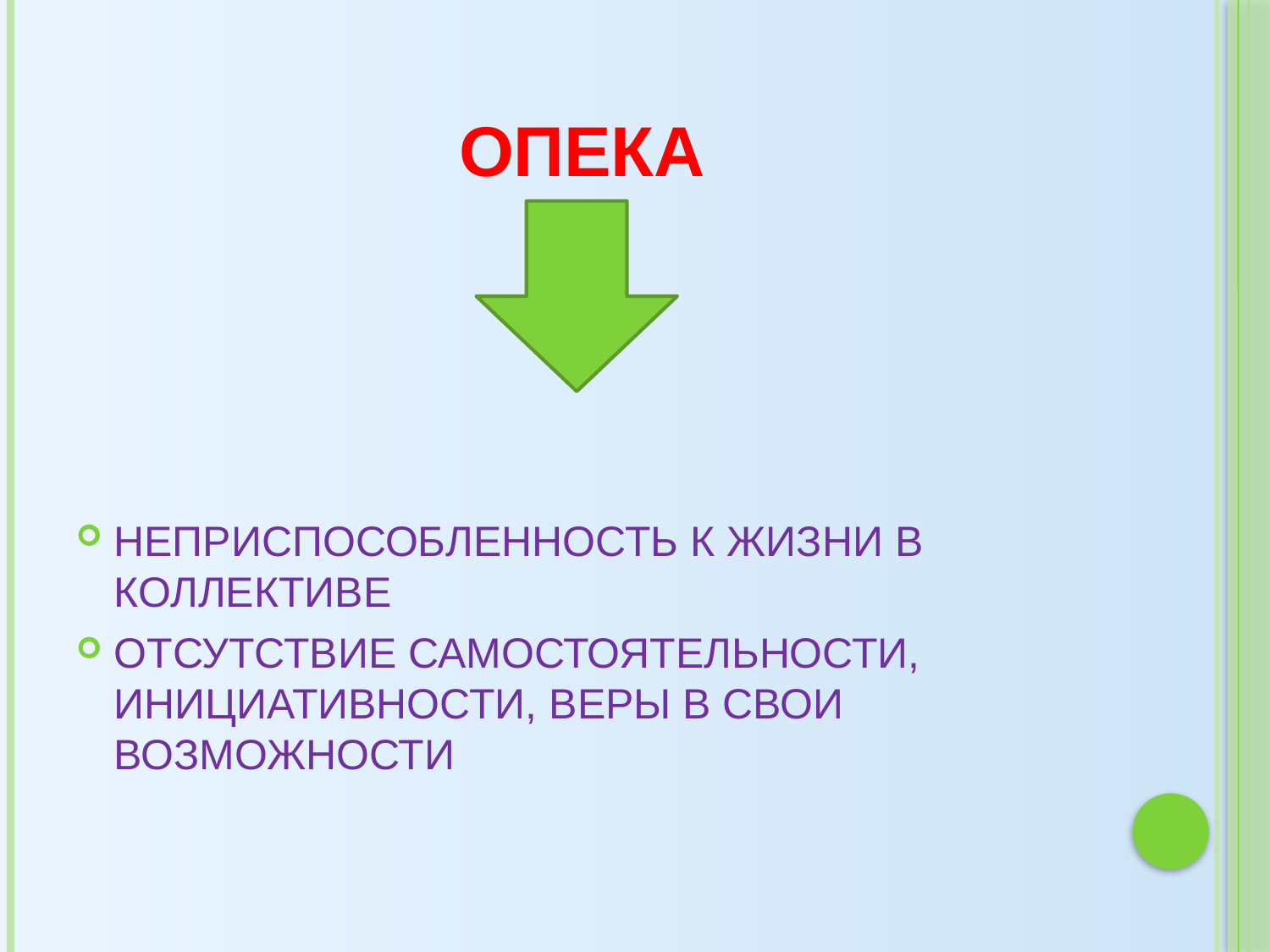

# ОПЕКА

НЕПРИСПОСОБЛЕННОСТЬ К ЖИЗНИ В КОЛЛЕКТИВЕ
ОТСУТСТВИЕ САМОСТОЯТЕЛЬНОСТИ, ИНИЦИАТИВНОСТИ, ВЕРЫ В СВОИ ВОЗМОЖНОСТИ